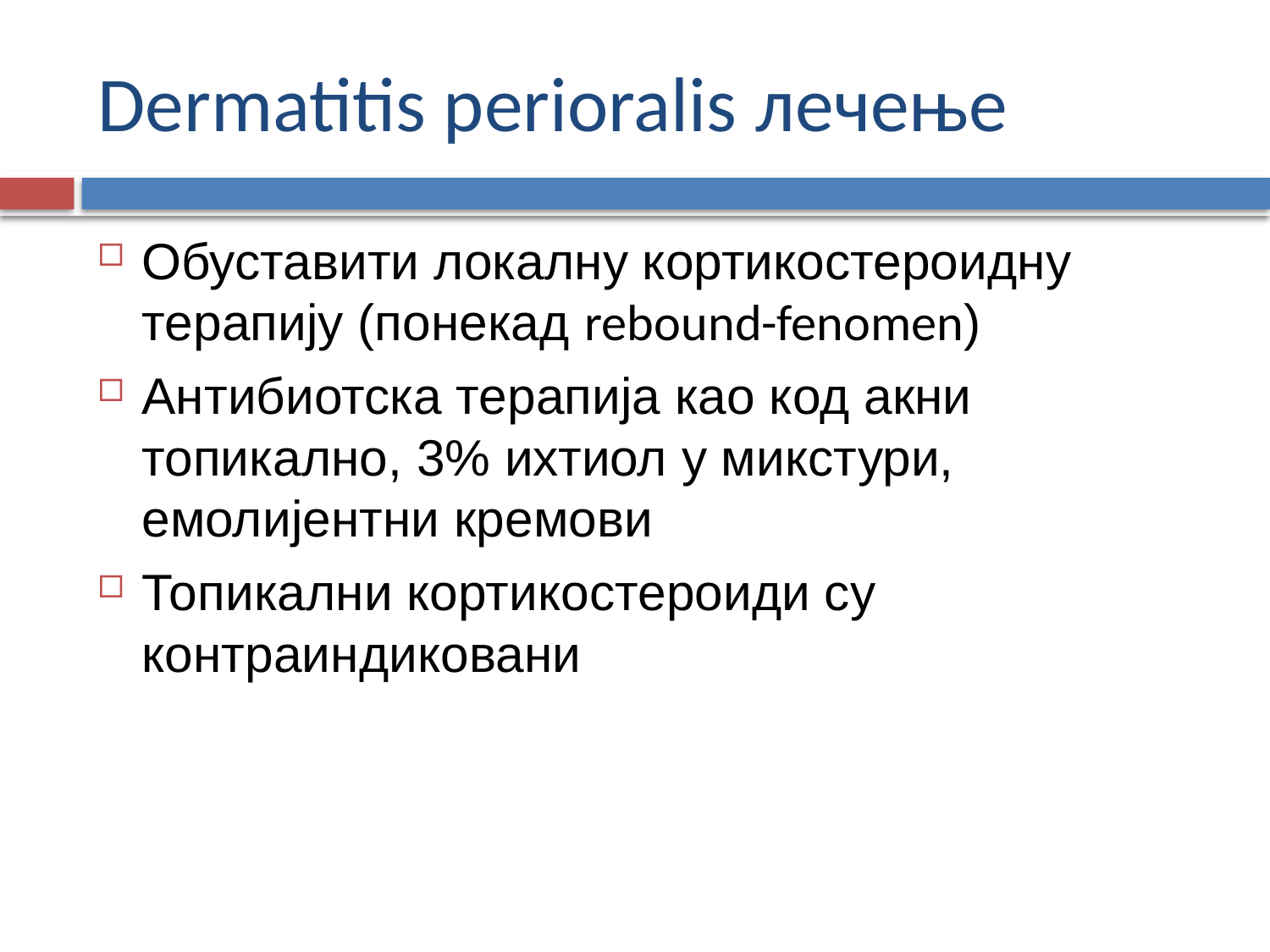

# Dermatitis perioralis лечење
Обуставити локалну кортикостероидну терапију (понекад rebound-fenomen)
Антибиотска терапија као код акни топикално, 3% ихтиол у микстури, емолијентни кремови
Топикални кортикостероиди су контраиндиковани